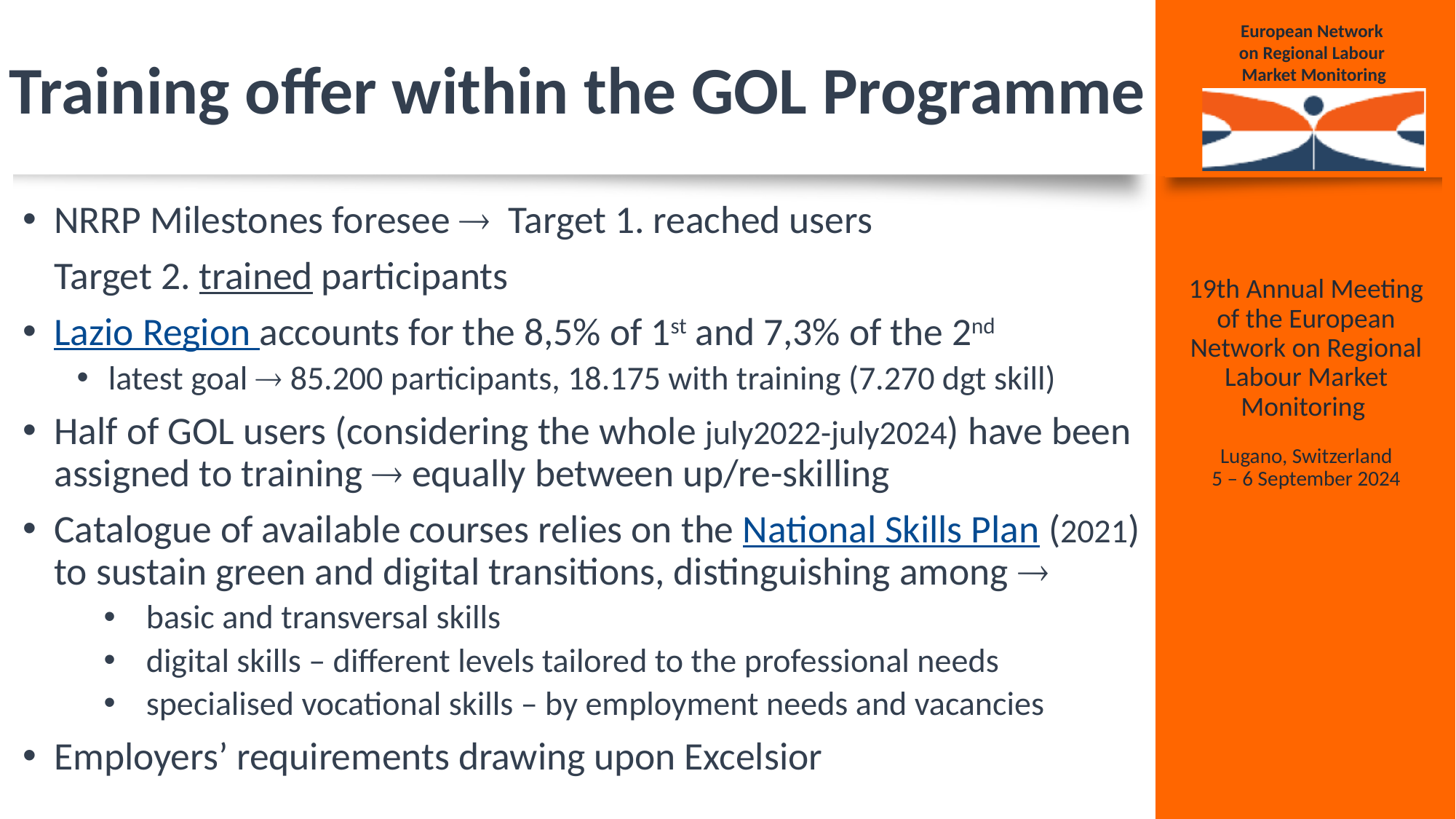

# Training offer within the GOL Programme
NRRP Milestones foresee →  Target 1. reached users
						Target 2. trained participants
Lazio Region accounts for the 8,5% of 1st and 7,3% of the 2nd
latest goal → 85.200 participants, 18.175 with training (7.270 dgt skill)
Half of GOL users (considering the whole july2022-july2024) have been assigned to training → equally between up/re-skilling
Catalogue of available courses relies on the National Skills Plan (2021) to sustain green and digital transitions, distinguishing among →
basic and transversal skills
digital skills – different levels tailored to the professional needs
specialised vocational skills – by employment needs and vacancies
Employers’ requirements drawing upon Excelsior